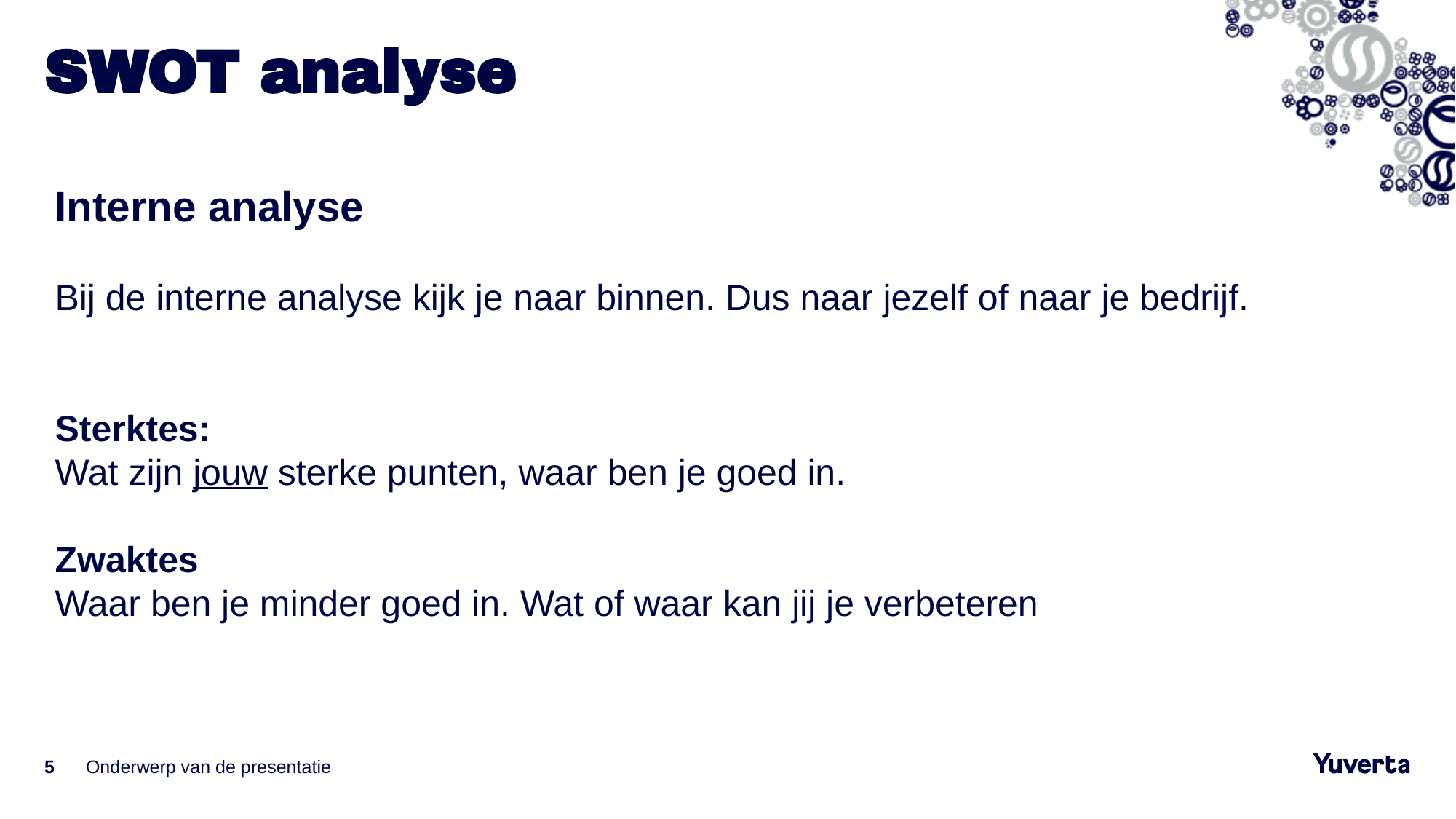

# SWOT analyse
Interne analyse

Bij de interne analyse kijk je naar binnen. Dus naar jezelf of naar je bedrijf.

Sterktes:
Wat zijn jouw sterke punten, waar ben je goed in.

Zwaktes
Waar ben je minder goed in. Wat of waar kan jij je verbeteren
5
Onderwerp van de presentatie
28-2-2023